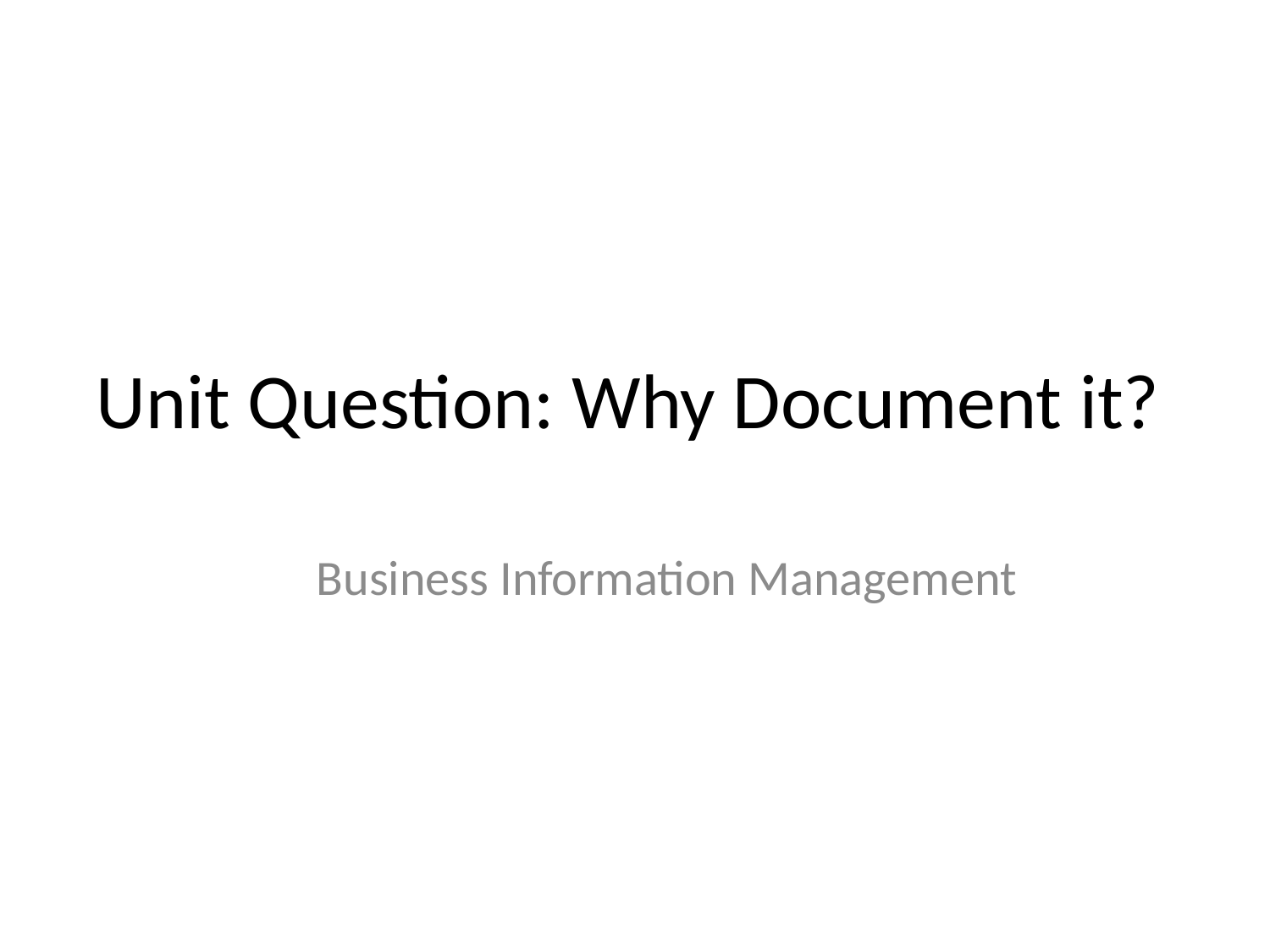

# Unit Question: Why Document it?
Business Information Management